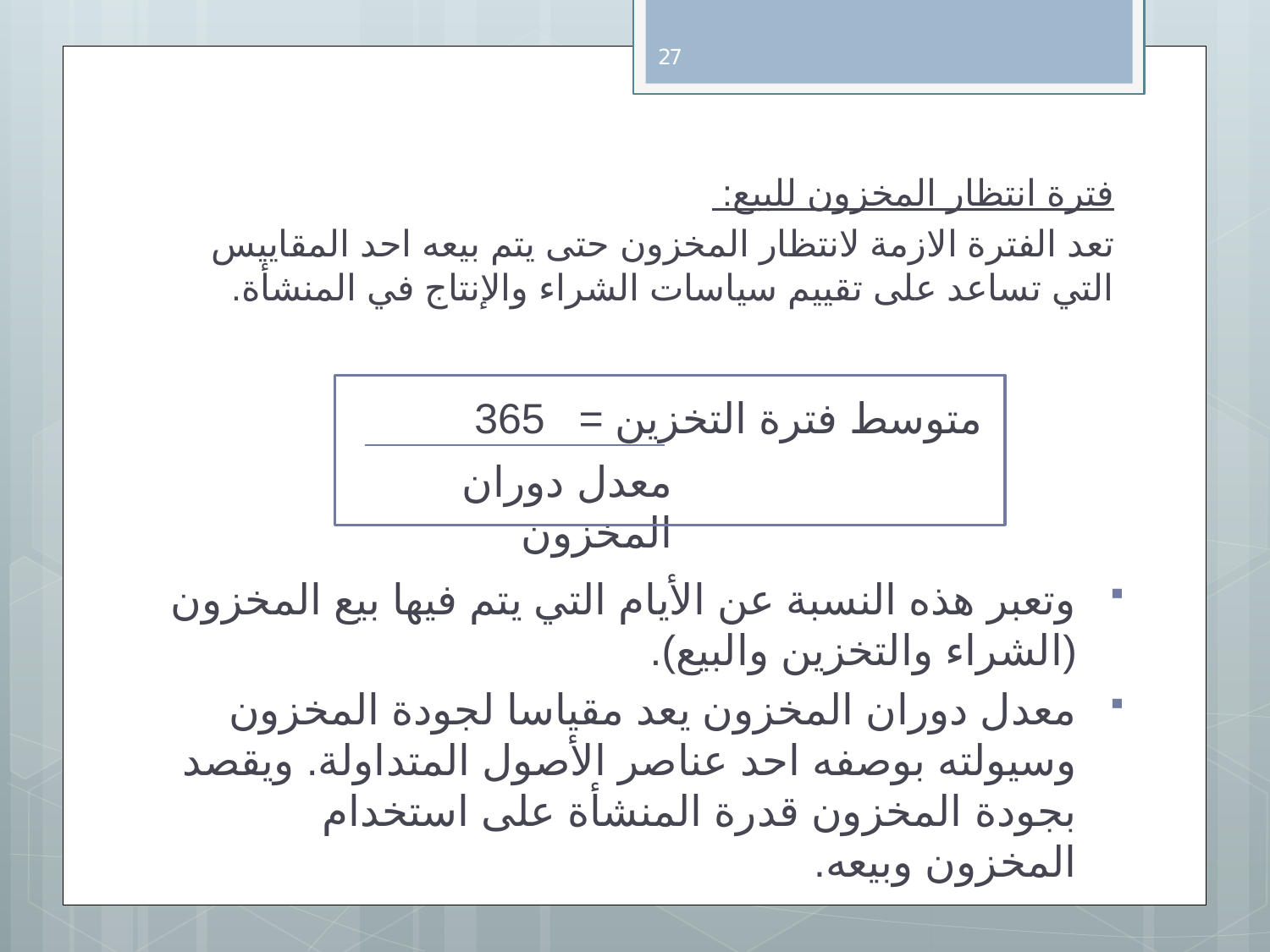

27
فترة انتظار المخزون للبيع:
تعد الفترة الازمة لانتظار المخزون حتى يتم بيعه احد المقاييس التي تساعد على تقييم سياسات الشراء والإنتاج في المنشأة.

متوسط فترة التخزين =	  365
معدل دوران المخزون
وتعبر هذه النسبة عن الأيام التي يتم فيها بيع المخزون (الشراء والتخزين والبيع).
معدل دوران المخزون يعد مقياسا لجودة المخزون وسيولته بوصفه احد عناصر الأصول المتداولة. ويقصد بجودة المخزون قدرة المنشأة على استخدام المخزون وبيعه.